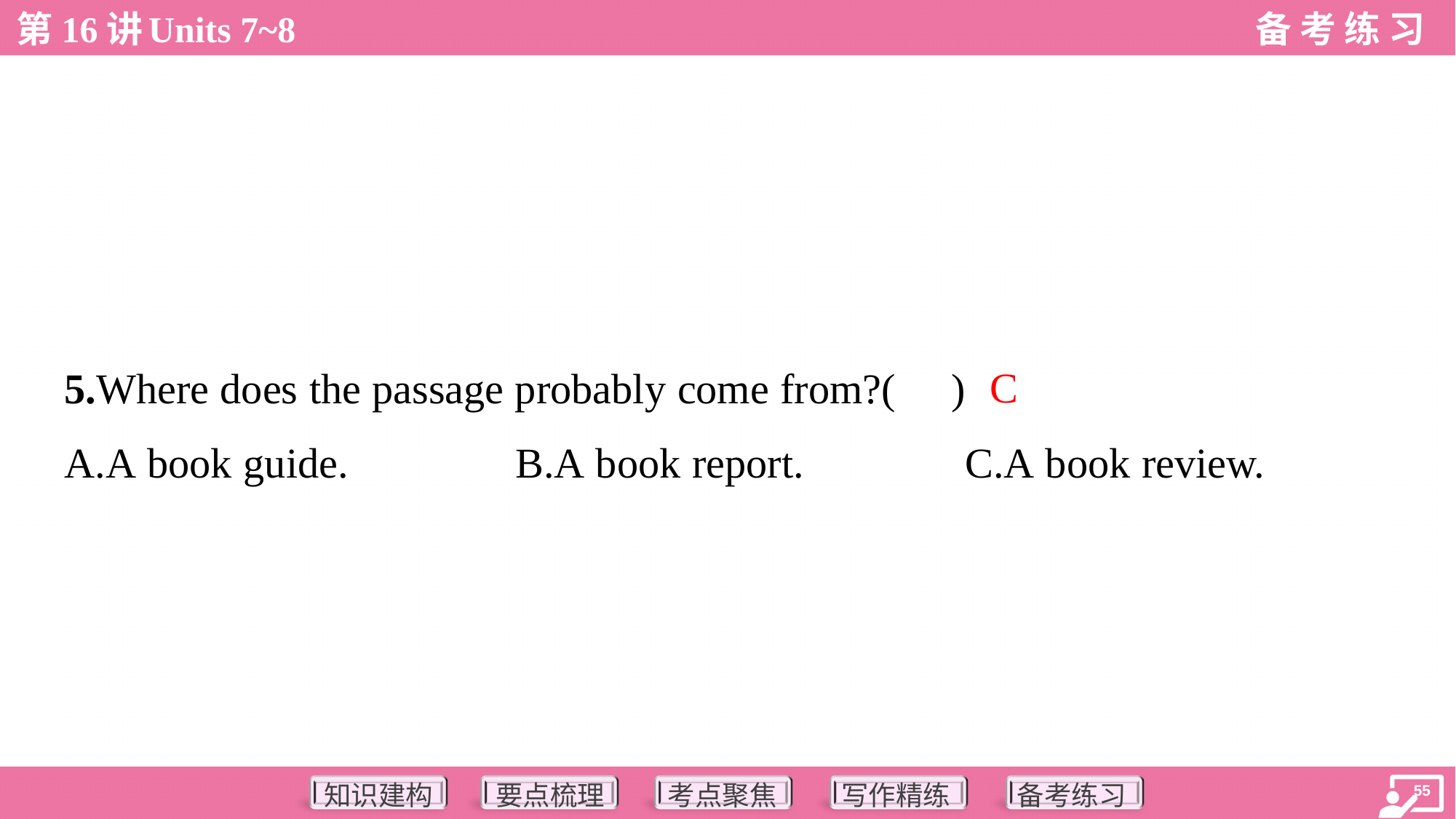

C
5.Where does the passage probably come from?(     )
A.A book guide.	B.A book report.	C.A book review.